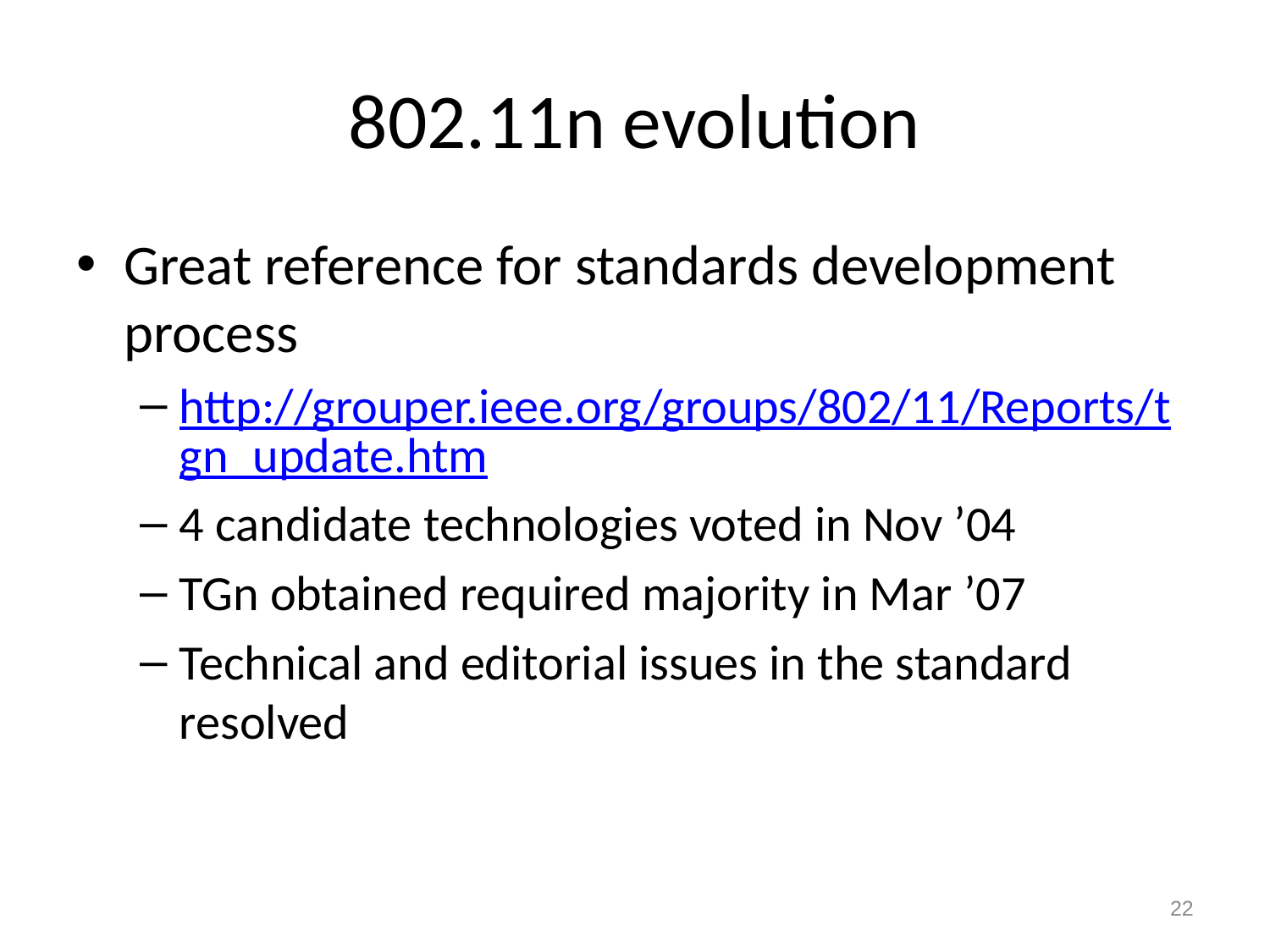

# 802.11n evolution
Great reference for standards development process
http://grouper.ieee.org/groups/802/11/Reports/tgn_update.htm
4 candidate technologies voted in Nov ’04
TGn obtained required majority in Mar ’07
Technical and editorial issues in the standard resolved
22